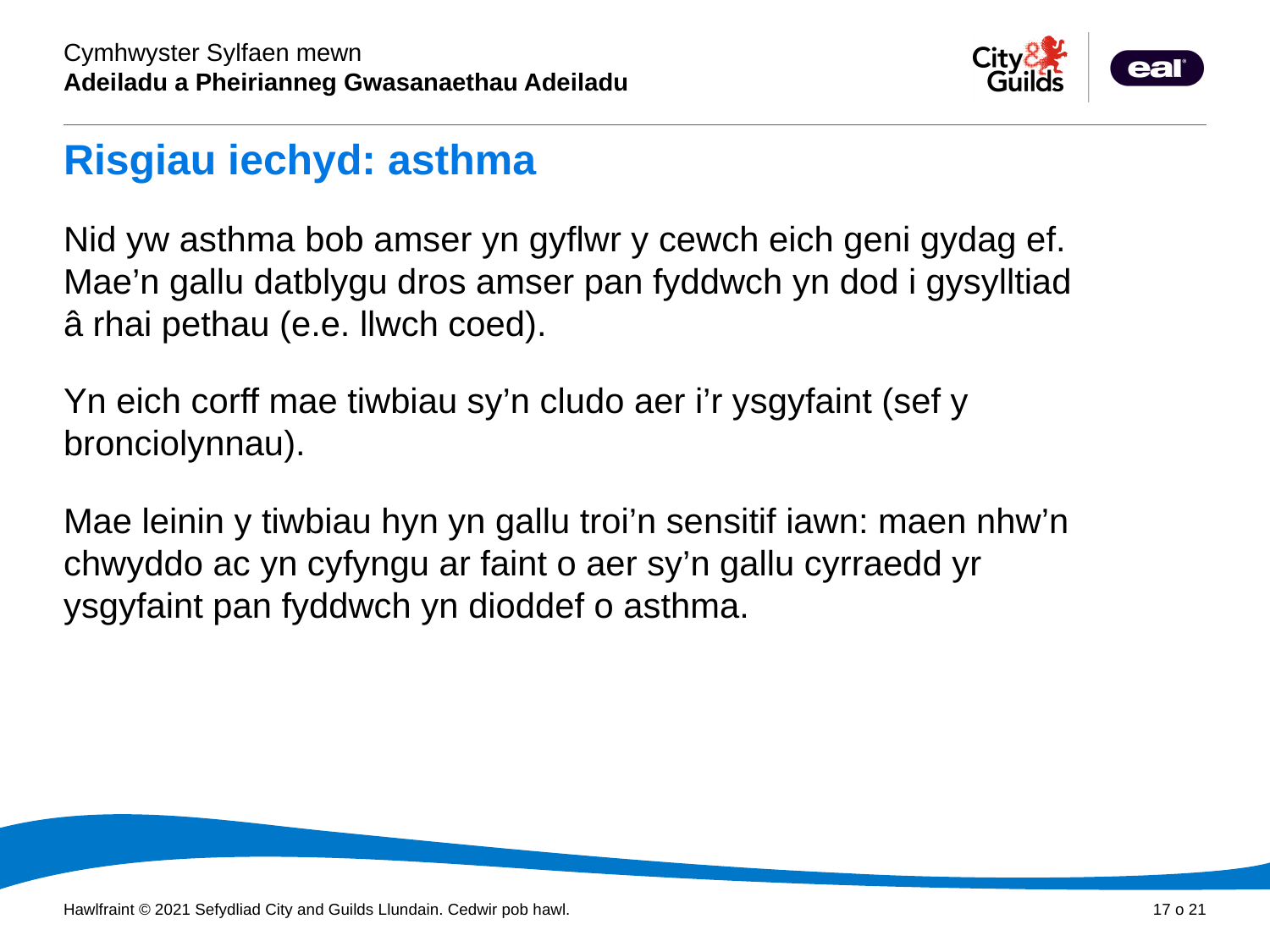

# Risgiau iechyd: asthma
Nid yw asthma bob amser yn gyflwr y cewch eich geni gydag ef. Mae’n gallu datblygu dros amser pan fyddwch yn dod i gysylltiad â rhai pethau (e.e. llwch coed).
Yn eich corff mae tiwbiau sy’n cludo aer i’r ysgyfaint (sef y bronciolynnau).
Mae leinin y tiwbiau hyn yn gallu troi’n sensitif iawn: maen nhw’n chwyddo ac yn cyfyngu ar faint o aer sy’n gallu cyrraedd yr ysgyfaint pan fyddwch yn dioddef o asthma.